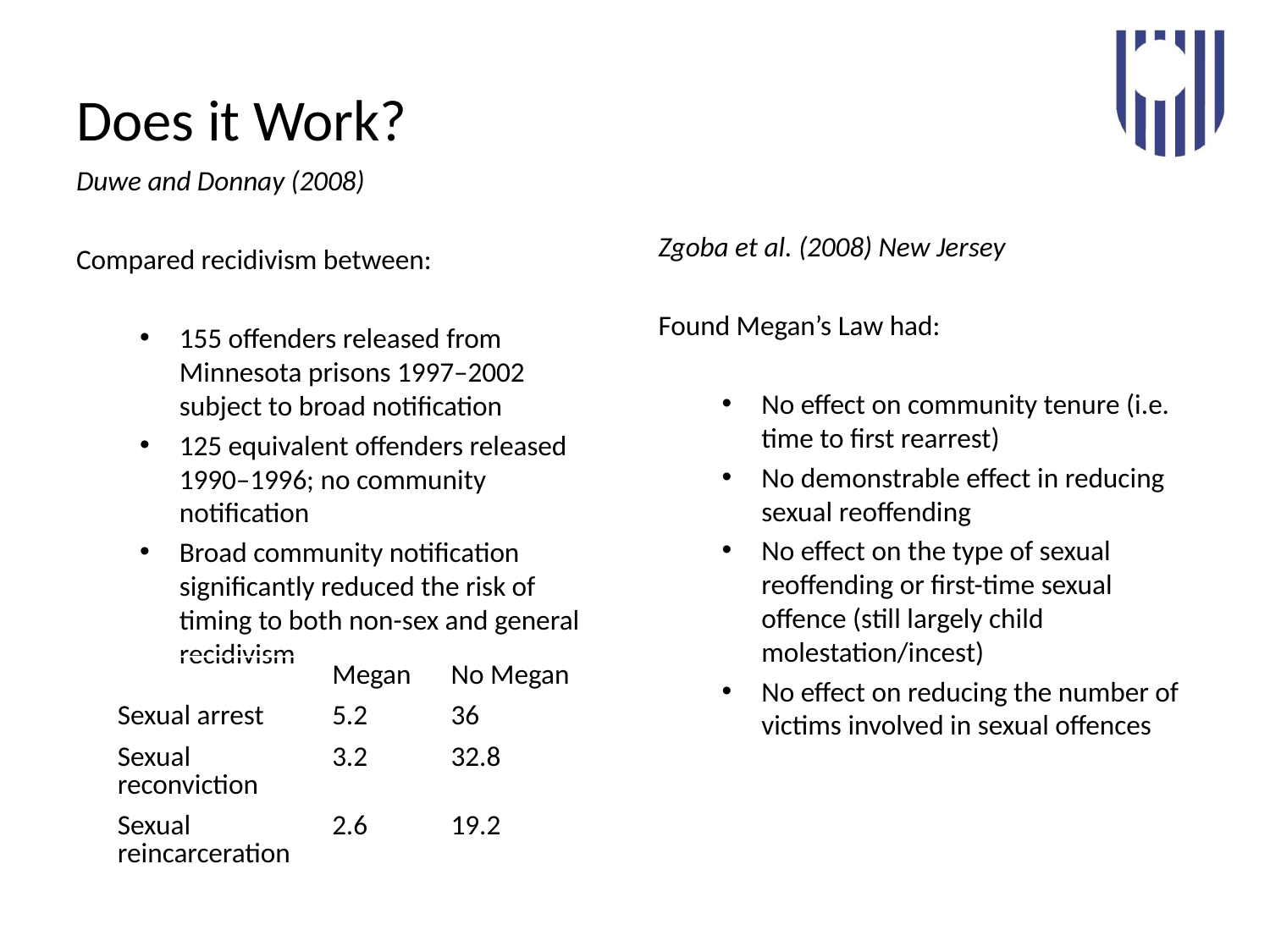

# Does it Work?
Duwe and Donnay (2008)

Compared recidivism between:

155 offenders released from Minnesota prisons 1997–2002 subject to broad notification
125 equivalent offenders released 1990–1996; no community notification
Broad community notification significantly reduced the risk of timing to both non-sex and general recidivism

Zgoba et al. (2008) New Jersey

Found Megan’s Law had:

No effect on community tenure (i.e. time to first rearrest)
No demonstrable effect in reducing sexual reoffending
No effect on the type of sexual reoffending or first-time sexual offence (still largely child molestation/incest)
No effect on reducing the number of victims involved in sexual offences

|  | Megan | No Megan |
| --- | --- | --- |
| Sexual arrest | 5.2 | 36 |
| Sexual reconviction | 3.2 | 32.8 |
| Sexual reincarceration | 2.6 | 19.2 |